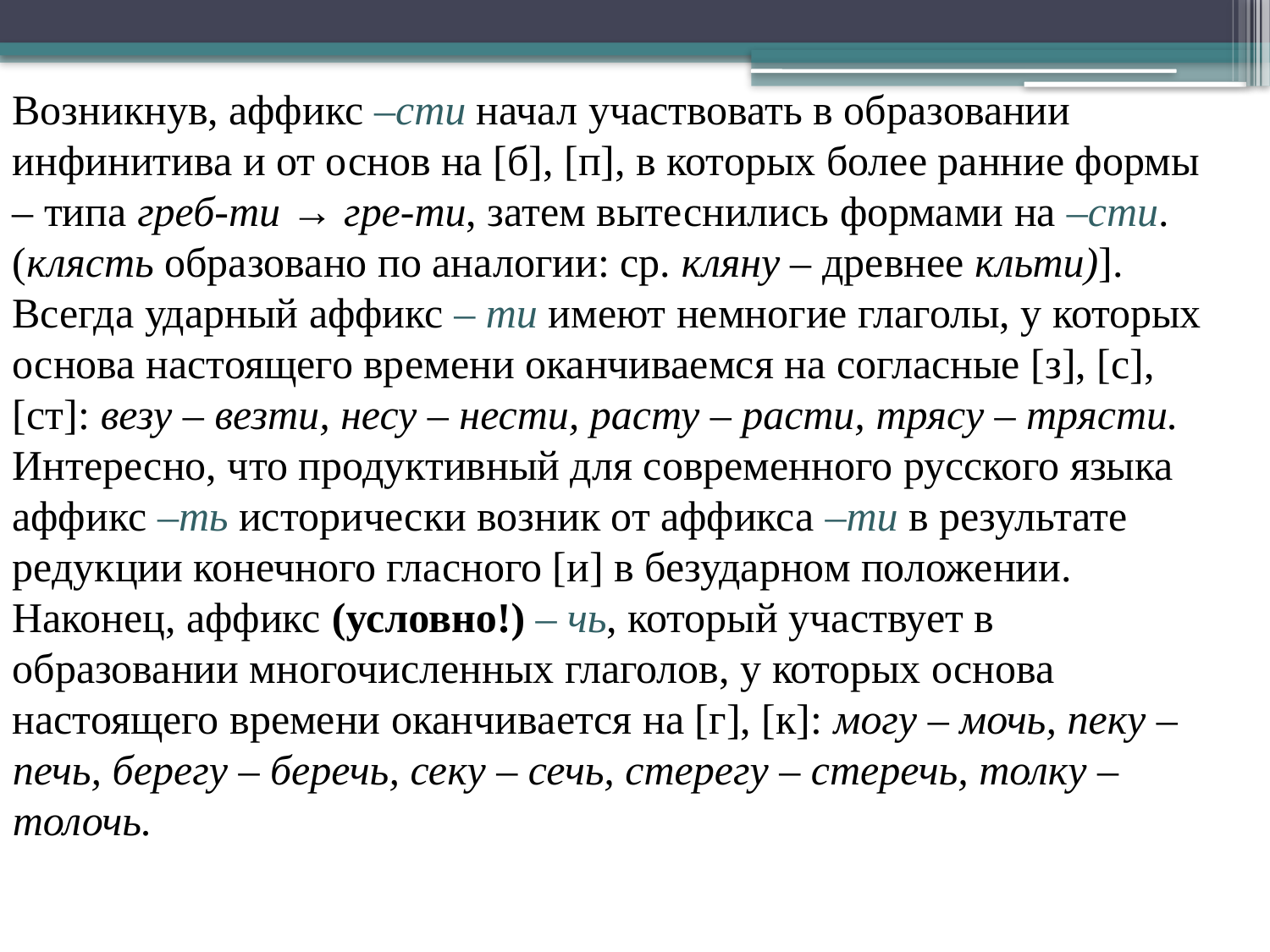

Возникнув, аффикс –сти начал участвовать в образовании инфинитива и от основ на [б], [п], в которых более ранние формы – типа греб-ти → гре-ти, затем вытеснились формами на –сти. (клясть образовано по аналогии: ср. кляну – древнее кльти)].
Всегда ударный аффикс – ти имеют немногие глаголы, у которых основа настоящего времени оканчиваемся на согласные [з], [с], [ст]: везу – везти, несу – нести, расту – расти, трясу – трясти.
Интересно, что продуктивный для современного русского языка аффикс –ть исторически возник от аффикса –ти в результате редукции конечного гласного [и] в безударном положении.
Наконец, аффикс (условно!) – чь, который участвует в образовании многочисленных глаголов, у которых основа настоящего времени оканчивается на [г], [к]: могу – мочь, пеку – печь, берегу – беречь, секу – сечь, стерегу – стеречь, толку – толочь.